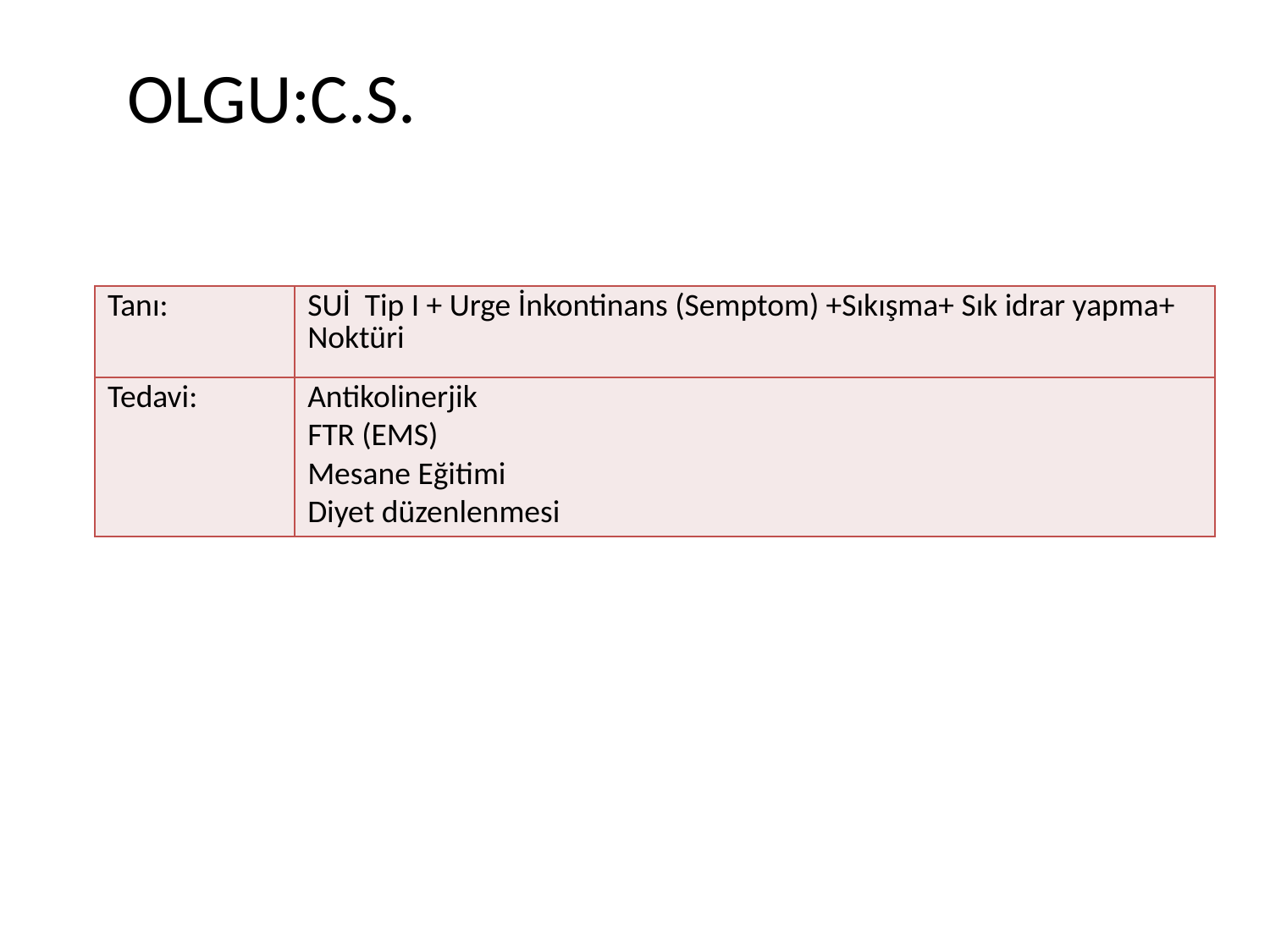

OLGU:C.S.
| Tanı: | SUİ Tip I + Urge İnkontinans (Semptom) +Sıkışma+ Sık idrar yapma+ Noktüri |
| --- | --- |
| Tedavi: | Antikolinerjik FTR (EMS) Mesane Eğitimi Diyet düzenlenmesi |